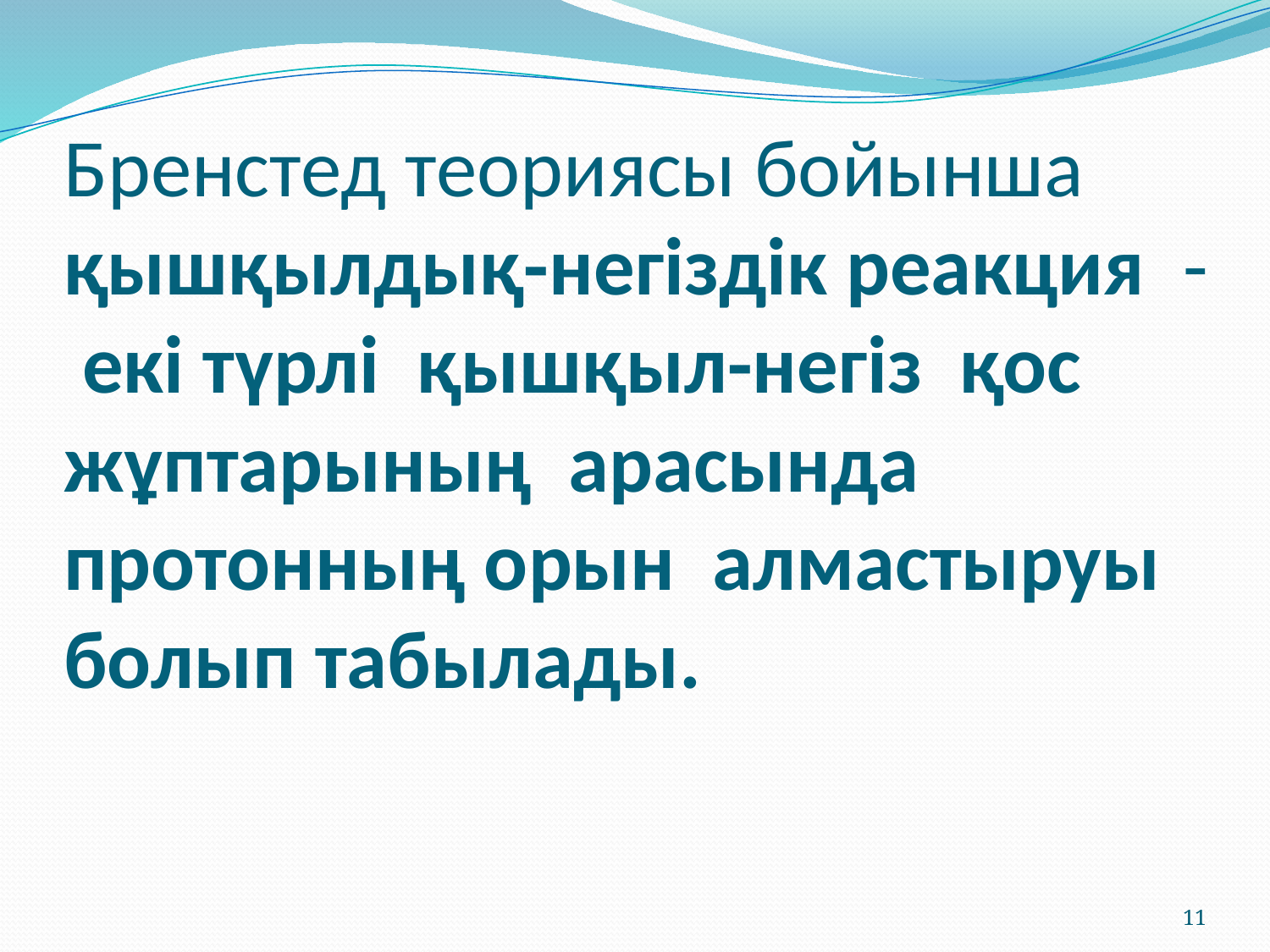

# Бренстед теориясы бойынша   қышқылдық-негіздік реакция  -  екі түрлі  қышқыл-негіз  қос  жұптарының  арасында протонның орын  алмастыруы болып табылады.
11